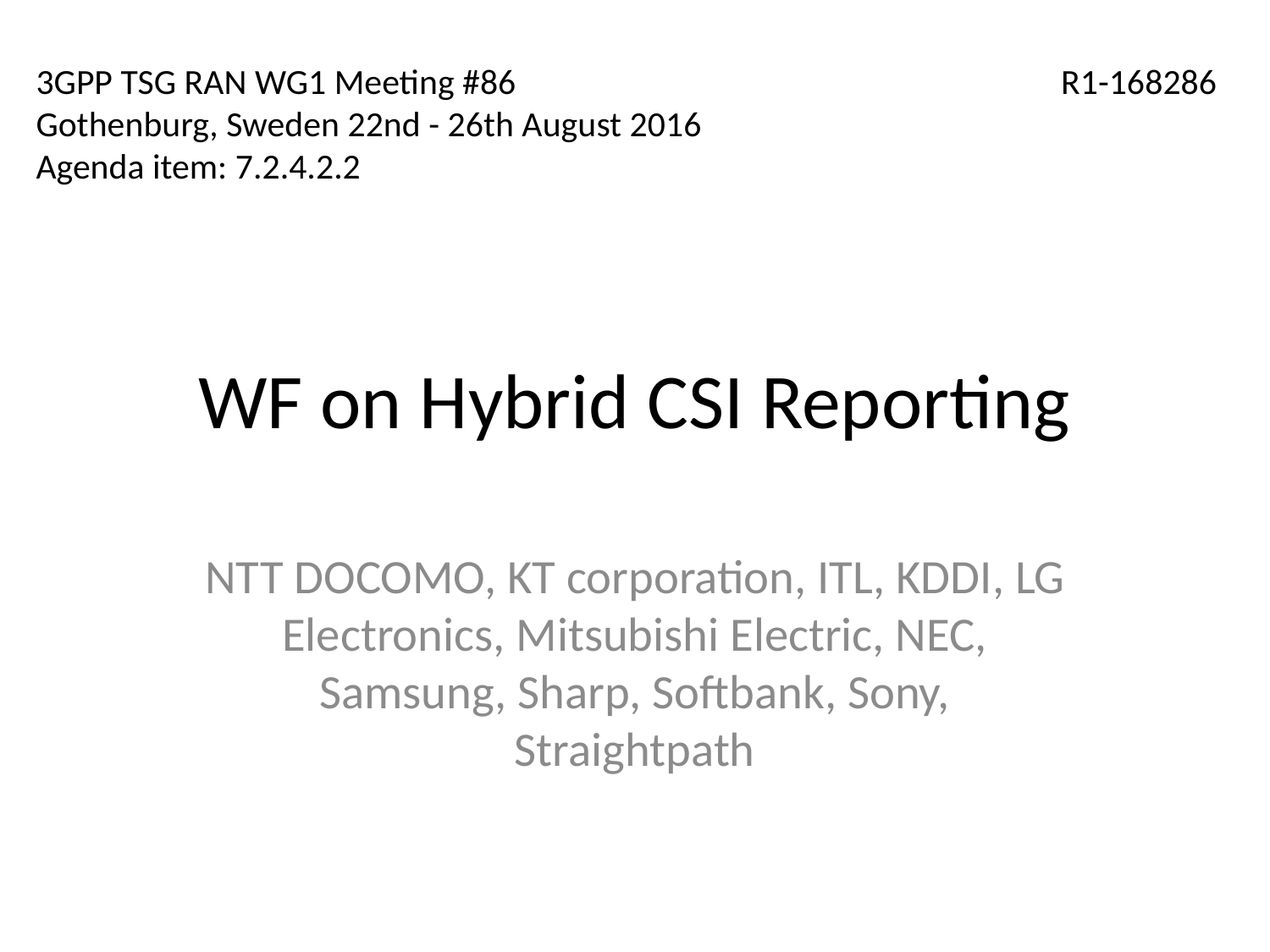

3GPP TSG RAN WG1 Meeting #86
Gothenburg, Sweden 22nd - 26th August 2016
Agenda item: 7.2.4.2.2
R1-168286
# WF on Hybrid CSI Reporting
NTT DOCOMO, KT corporation, ITL, KDDI, LG Electronics, Mitsubishi Electric, NEC, Samsung, Sharp, Softbank, Sony, Straightpath